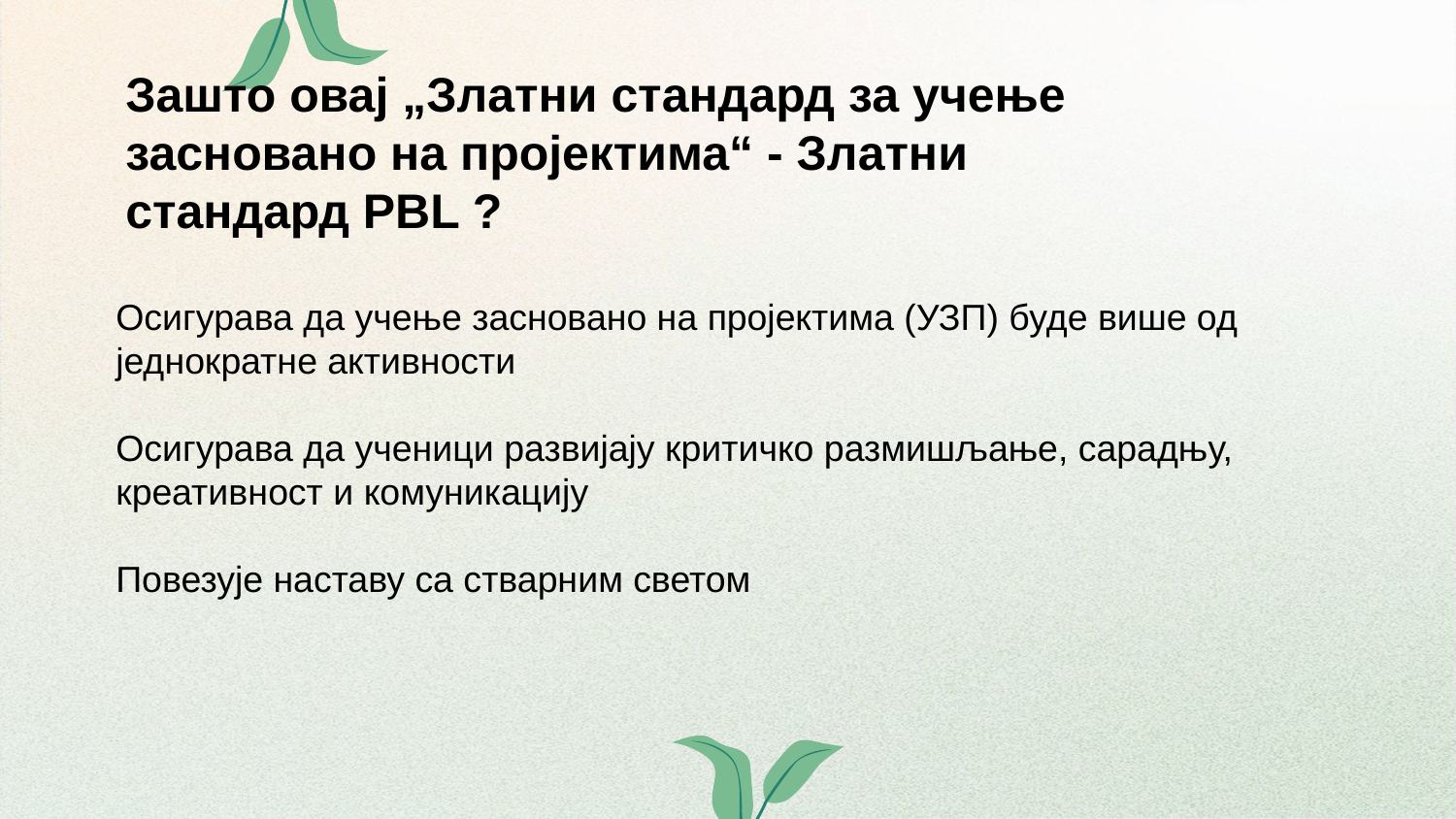

# Зашто овај „Златни стандард за учење засновано на пројектима“ - Златни стандард PBL ?
Осигурава да учење засновано на пројектима (УЗП) буде више од једнократне активности

Осигурава да ученици развијају критичко размишљање, сарадњу, креативност и комуникацију

Повезује наставу са стварним светом